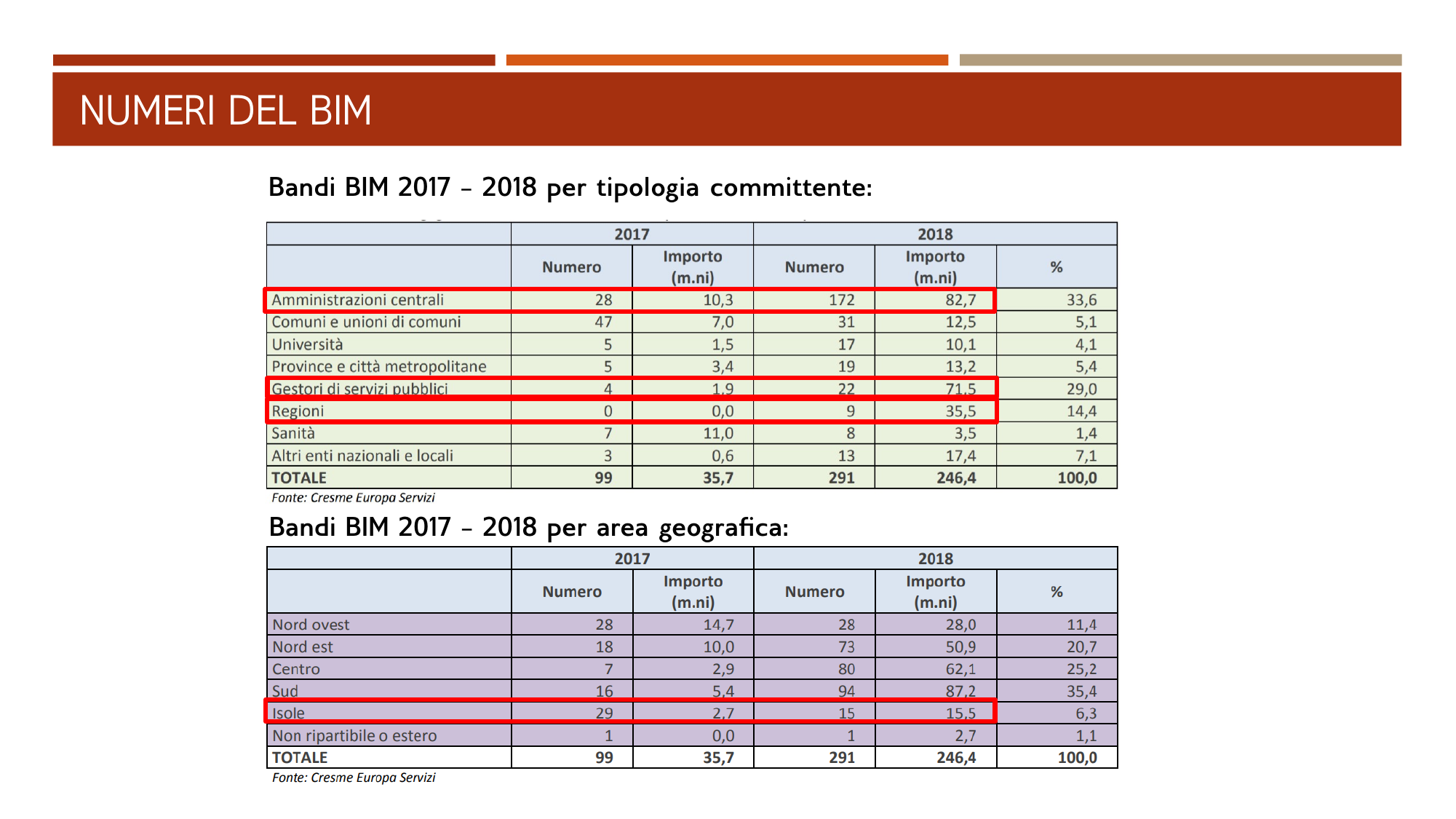

# Numeri del BIM

Bandi BIM 2017 – 2018 per tipologia committente:

Bandi BIM 2017 – 2018 per area geografica: